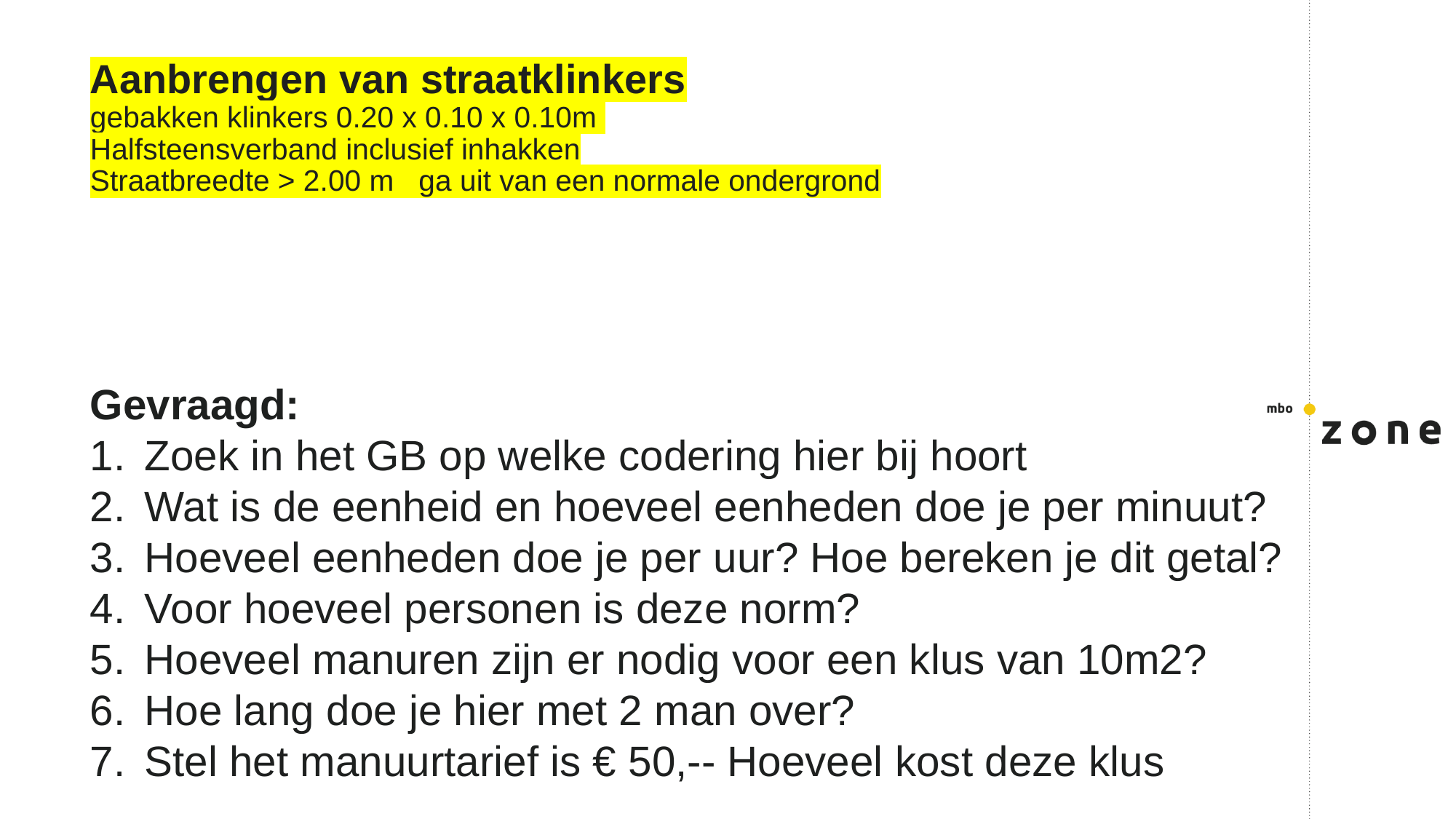

# Aanbrengen van straatklinkers gebakken klinkers 0.20 x 0.10 x 0.10m Halfsteensverband inclusief inhakken Straatbreedte > 2.00 m   ga uit van een normale ondergrond
Gevraagd:
Zoek in het GB op welke codering hier bij hoort
Wat is de eenheid en hoeveel eenheden doe je per minuut?
Hoeveel eenheden doe je per uur? Hoe bereken je dit getal?
Voor hoeveel personen is deze norm?
Hoeveel manuren zijn er nodig voor een klus van 10m2?
Hoe lang doe je hier met 2 man over?
Stel het manuurtarief is € 50,-- Hoeveel kost deze klus